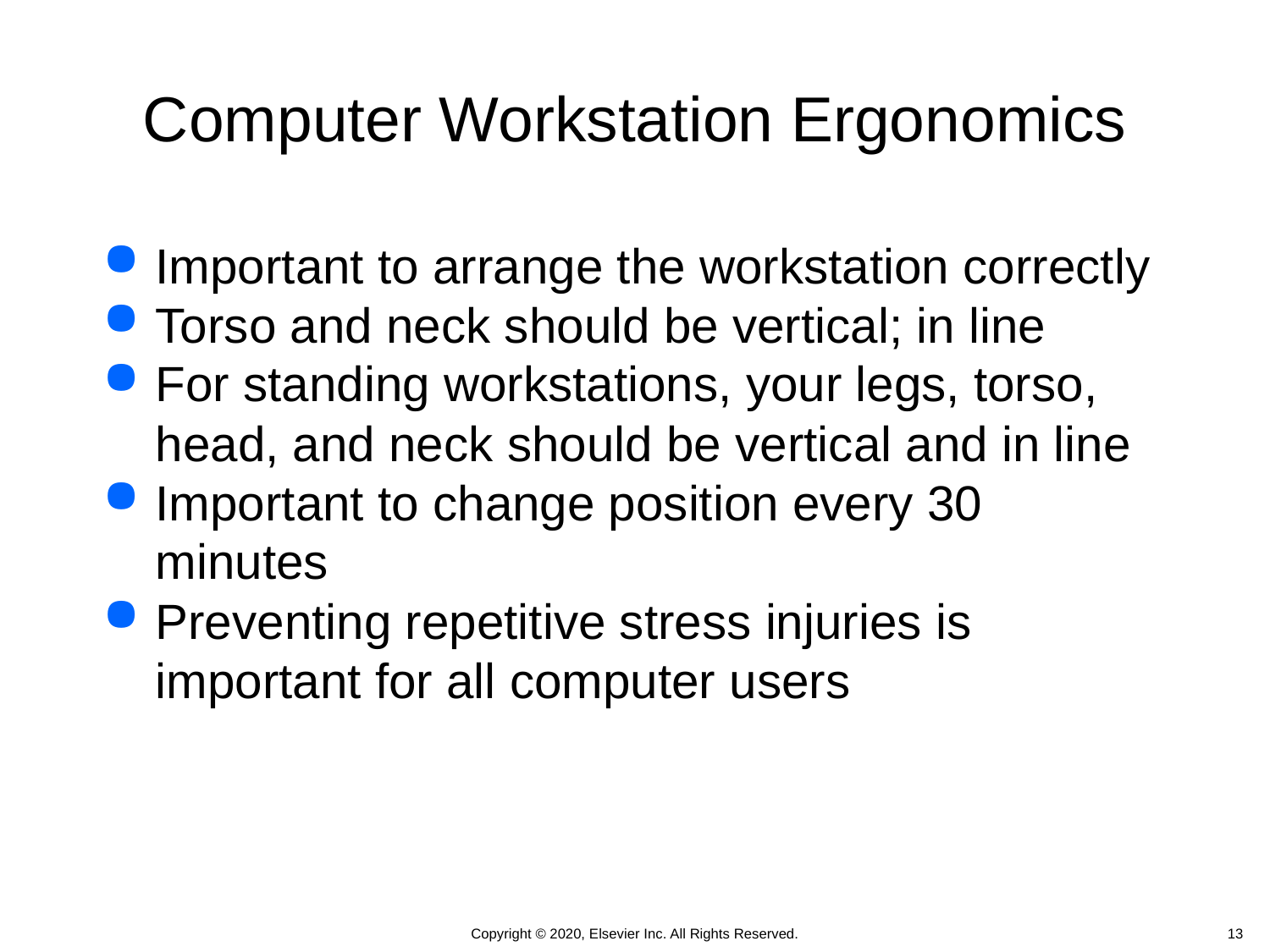

# Computer Workstation Ergonomics
Important to arrange the workstation correctly
Torso and neck should be vertical; in line
For standing workstations, your legs, torso, head, and neck should be vertical and in line
Important to change position every 30 minutes
Preventing repetitive stress injuries is important for all computer users
13